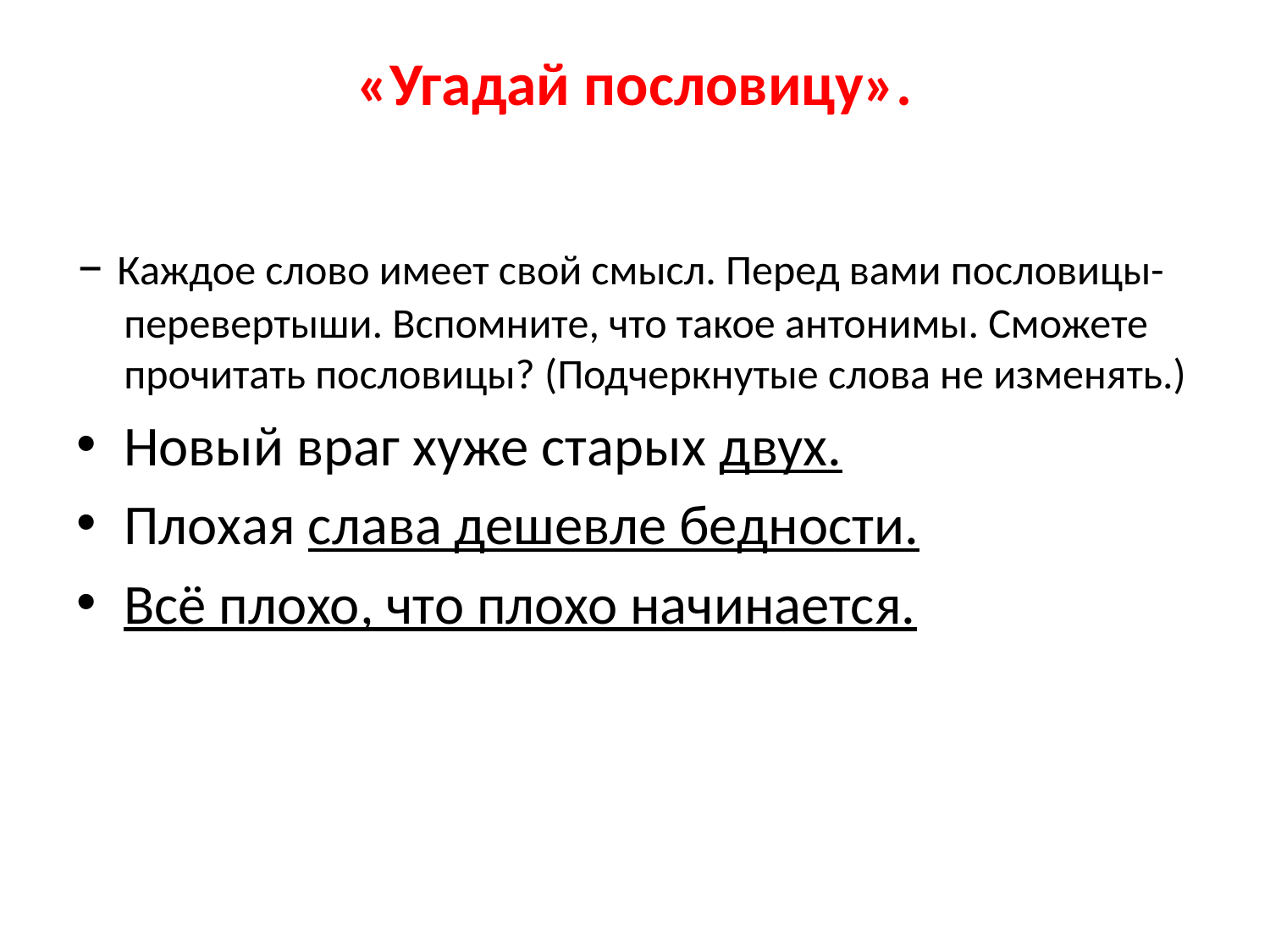

# «Угадай пословицу».
– Каждое слово имеет свой смысл. Перед вами пословицы-перевертыши. Вспомните, что такое антонимы. Сможете прочитать пословицы? (Подчеркнутые слова не изменять.)
Новый враг хуже старых двух.
Плохая слава дешевле бедности.
Всё плохо, что плохо начинается.